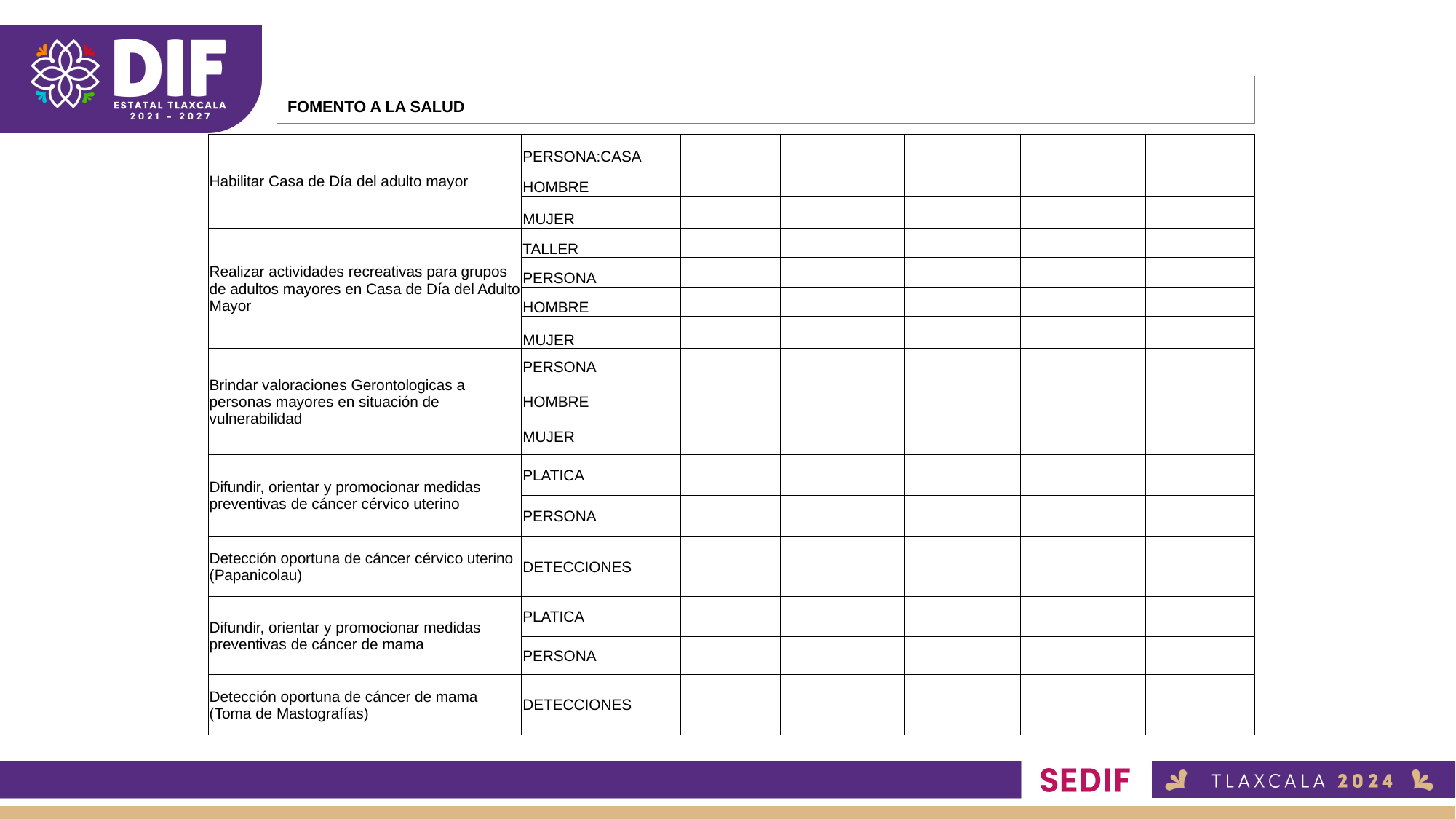

FOMENTO A LA SALUD
| Habilitar Casa de Día del adulto mayor | PERSONA:CASA |  |  |  |  |  |
| --- | --- | --- | --- | --- | --- | --- |
|  | HOMBRE |  |  |  |  |  |
|  | MUJER |  |  |  |  |  |
| Realizar actividades recreativas para grupos de adultos mayores en Casa de Día del Adulto Mayor | TALLER |  |  |  |  |  |
|  | PERSONA |  |  |  |  |  |
|  | HOMBRE |  |  |  |  |  |
|  | MUJER |  |  |  |  |  |
| Brindar valoraciones Gerontologicas a personas mayores en situación de vulnerabilidad | PERSONA |  |  |  |  |  |
|  | HOMBRE |  |  |  |  |  |
|  | MUJER |  |  |  |  |  |
| Difundir, orientar y promocionar medidas preventivas de cáncer cérvico uterino | PLATICA |  |  |  |  |  |
|  | PERSONA |  |  |  |  |  |
| Detección oportuna de cáncer cérvico uterino (Papanicolau) | DETECCIONES |  |  |  |  |  |
| Difundir, orientar y promocionar medidas preventivas de cáncer de mama | PLATICA |  |  |  |  |  |
|  | PERSONA |  |  |  |  |  |
| Detección oportuna de cáncer de mama (Toma de Mastografías) | DETECCIONES |  |  |  |  |  |